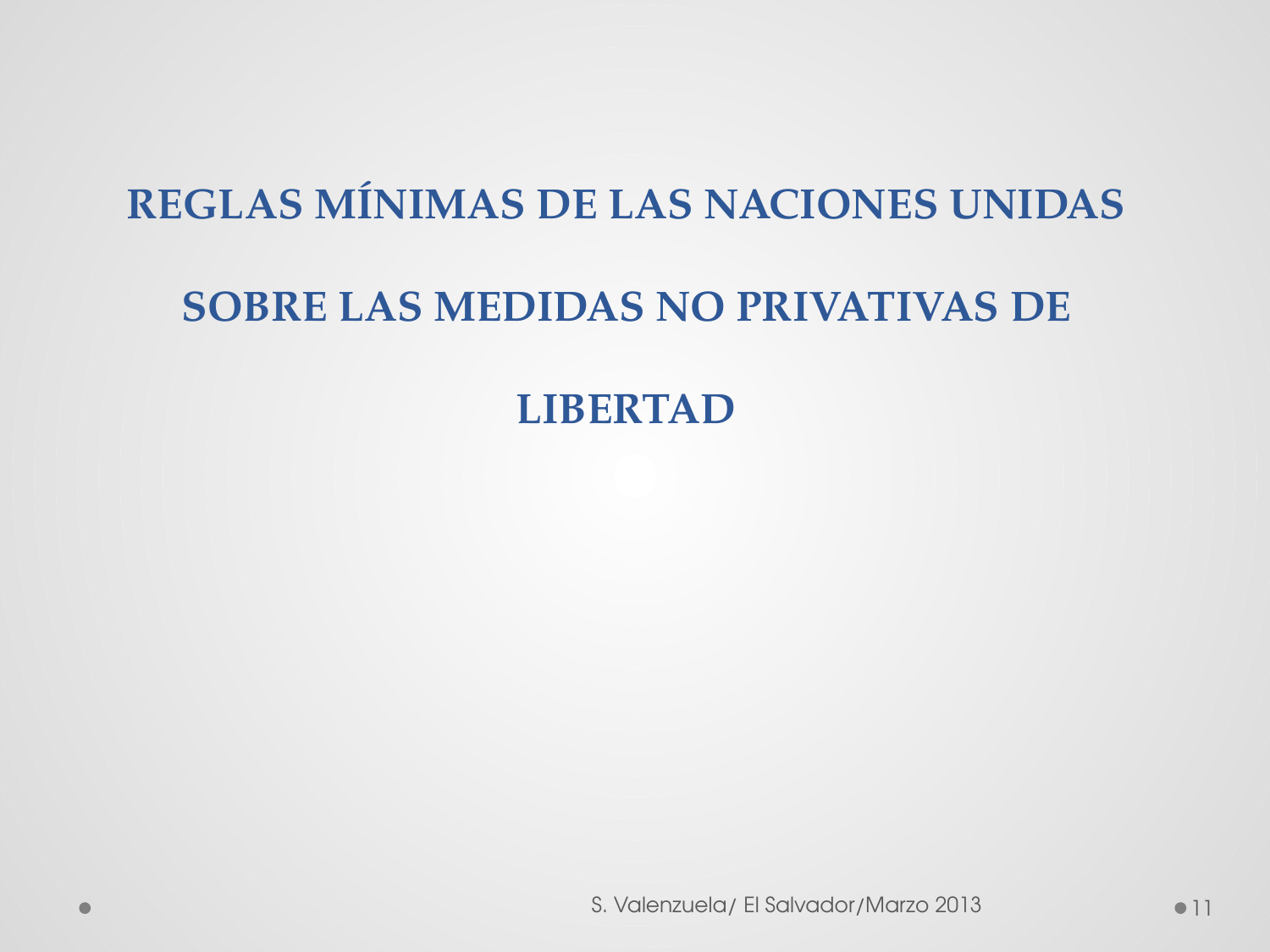

# REGLAS MÍNIMAS DE LAS NACIONES UNIDAS SOBRE LAS MEDIDAS NO PRIVATIVAS DE LIBERTAD
S. Valenzuela/ El Salvador/Marzo 2013
11